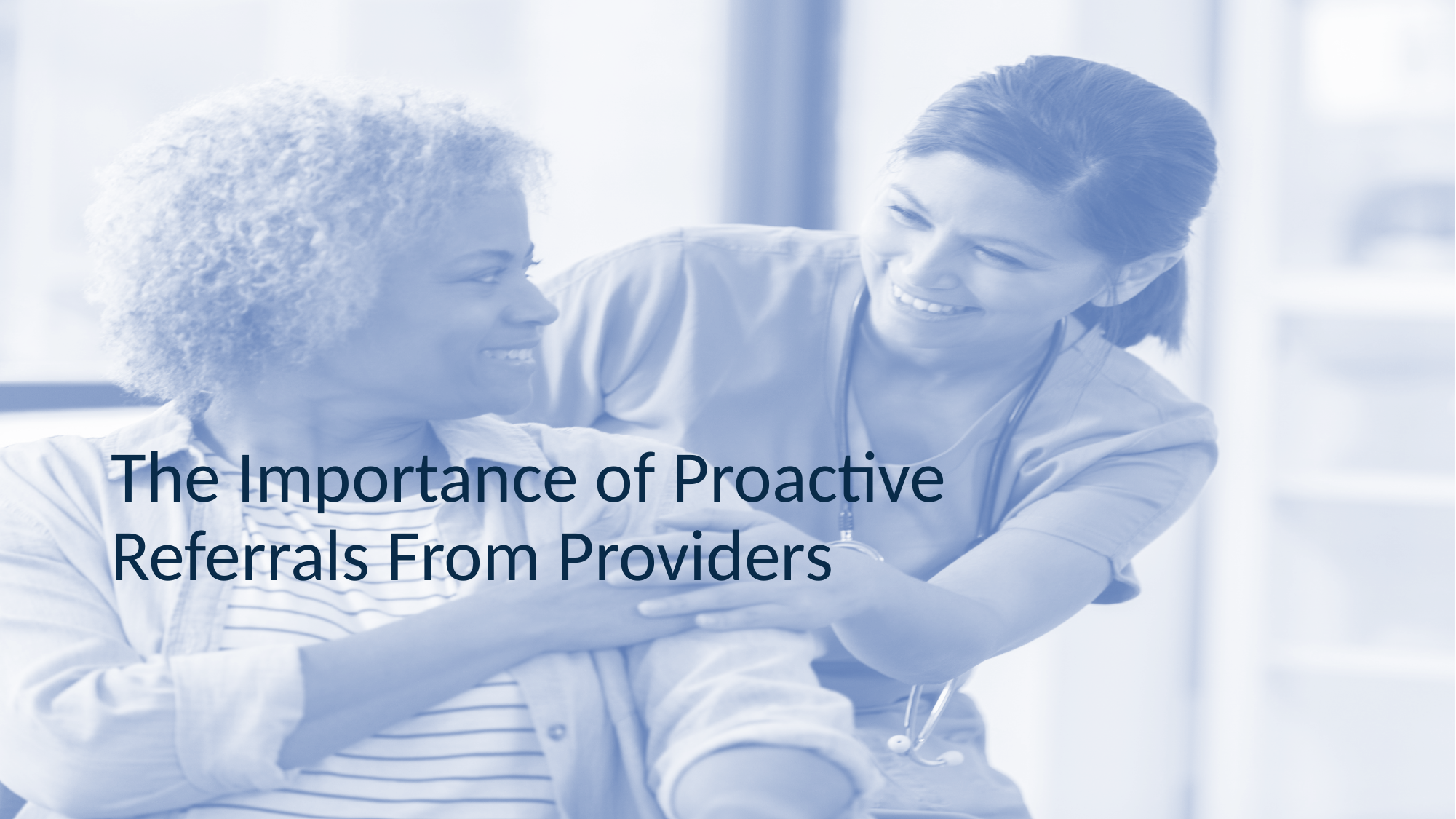

# The Importance of Proactive Referrals From Providers